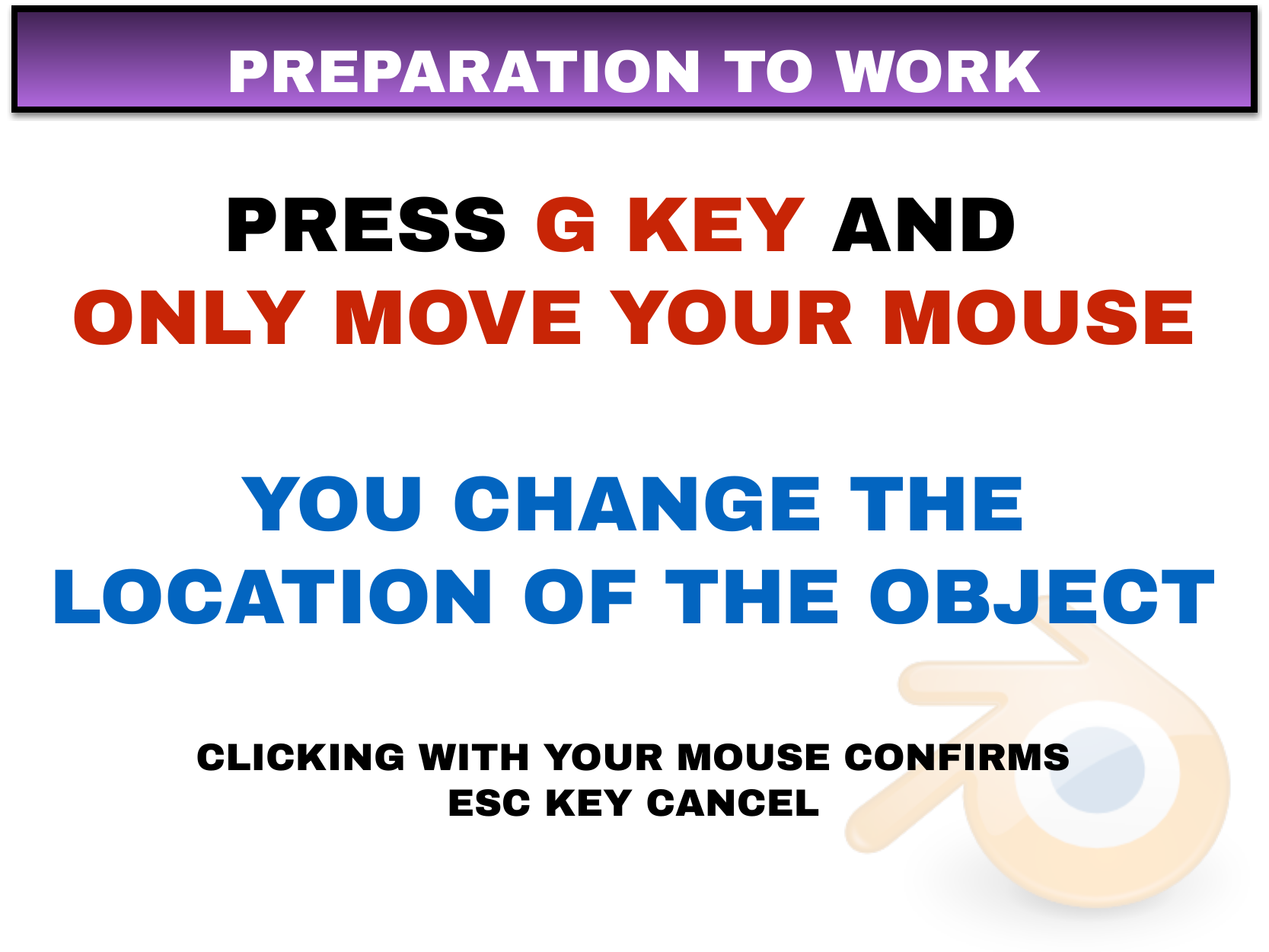

PRESS G KEY AND
ONLY MOVE YOUR MOUSE

YOU CHANGE THE LOCATION OF THE OBJECT

CLICKING WITH YOUR MOUSE CONFIRMS
ESC KEY CANCEL